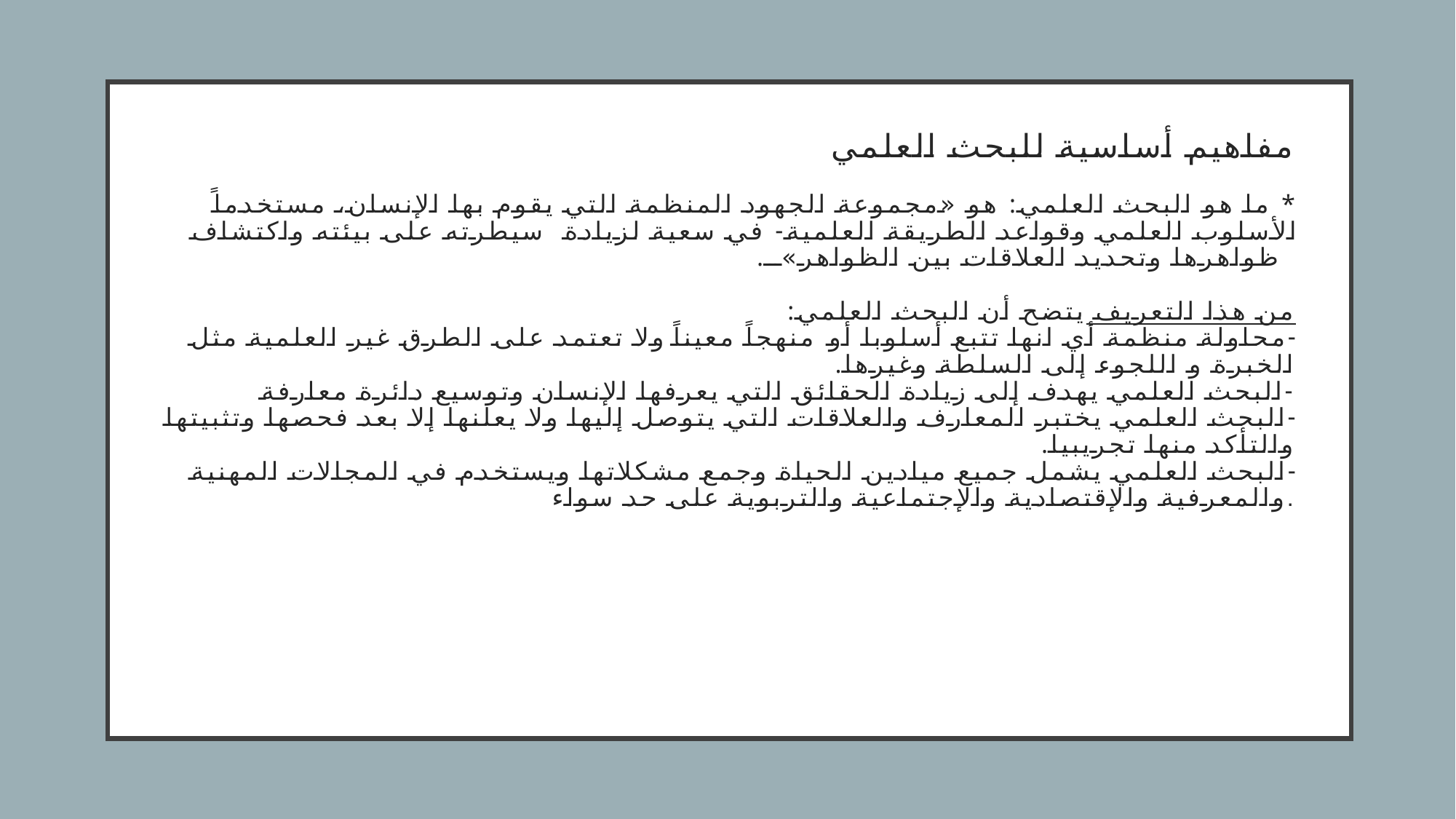

# مفاهيم أساسية للبحث العلمي * ما هو البحث العلمي: هو «مجموعة الجهود المنظمة التي يقوم بها الإنسان، مستخدماً الأسلوب العلمي وقواعد الطريقة العلمية- في سعية لزيادة  سيطرته على بيئته واكتشاف ظواهرها وتحديد العلاقات بين الظواهر». من هذا التعريف يتضح أن البحث العلمي: -محاولة منظمة أي انها تتبع أسلوبا أو منهجاً معيناً ولا تعتمد على الطرق غير العلمية مثل الخبرة و اللجوء إلى السلطة وغيرها. -البحث العلمي يهدف إلى زيادة الحقائق التي يعرفها الإنسان وتوسيع دائرة معارفة -البحث العلمي يختبر المعارف والعلاقات التي يتوصل إليها ولا يعلنها إلا بعد فحصها وتثبيتها والتأكد منها تجريبيا. -البحث العلمي يشمل جميع ميادين الحياة وجمع مشكلاتها ويستخدم في المجالات المهنية والمعرفية والإقتصادية والإجتماعية والتربوية على حد سواء.